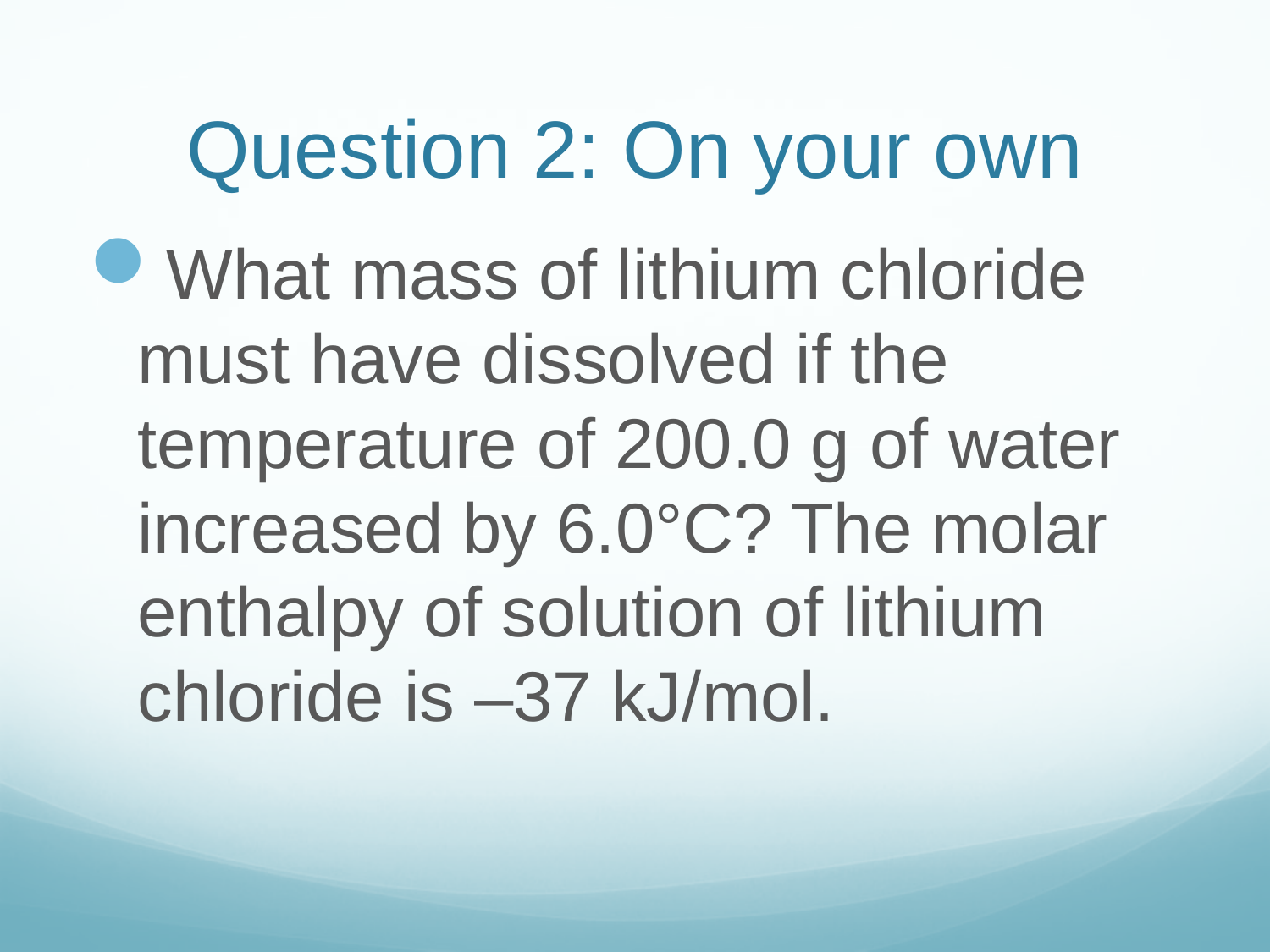

# Question 2: On your own
What mass of lithium chloride must have dissolved if the temperature of 200.0 g of water increased by 6.0°C? The molar enthalpy of solution of lithium chloride is –37 kJ/mol.